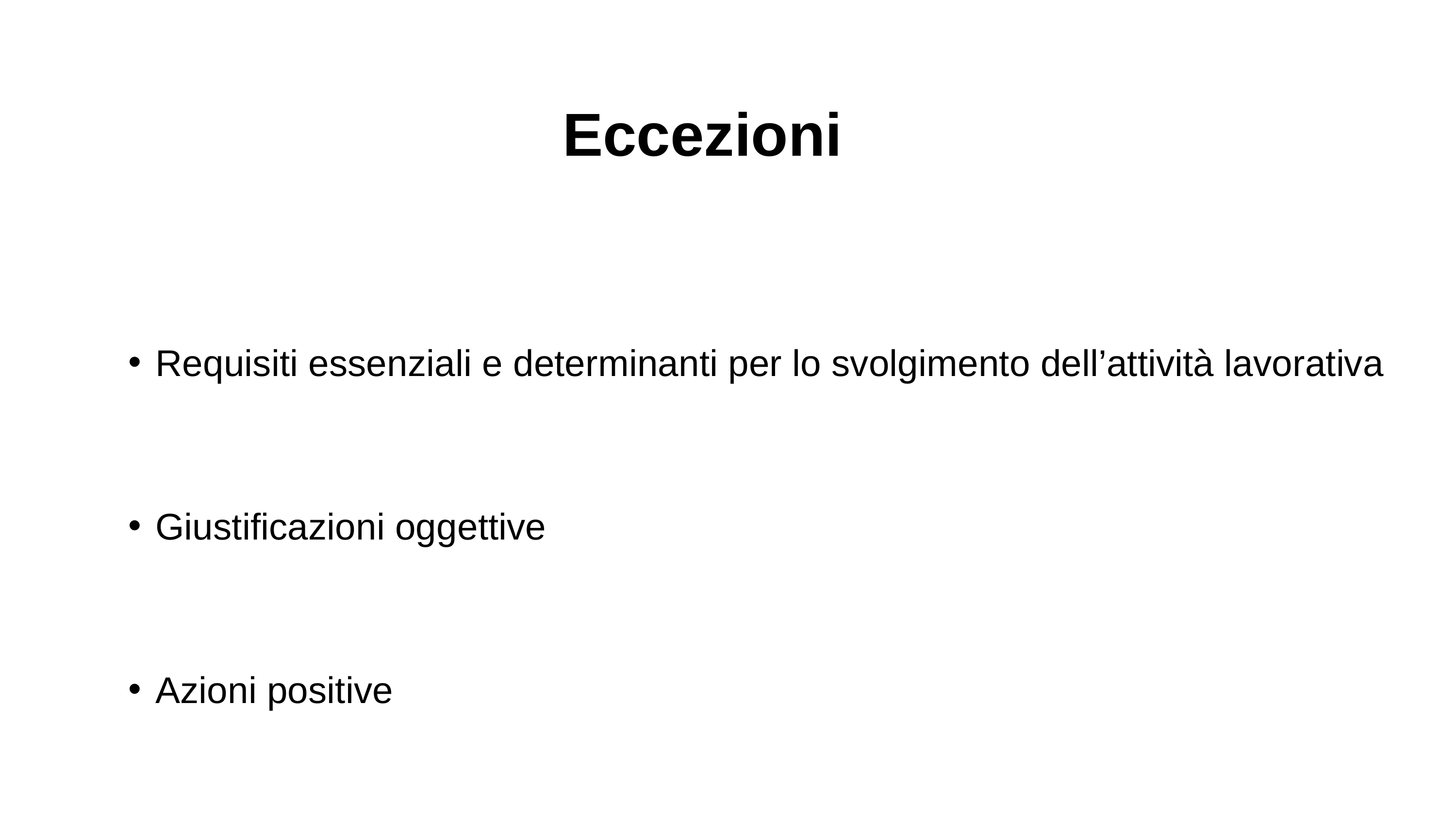

# Eccezioni

Requisiti essenziali e determinanti per lo svolgimento dell’attività lavorativa

Giustificazioni oggettive

Azioni positive